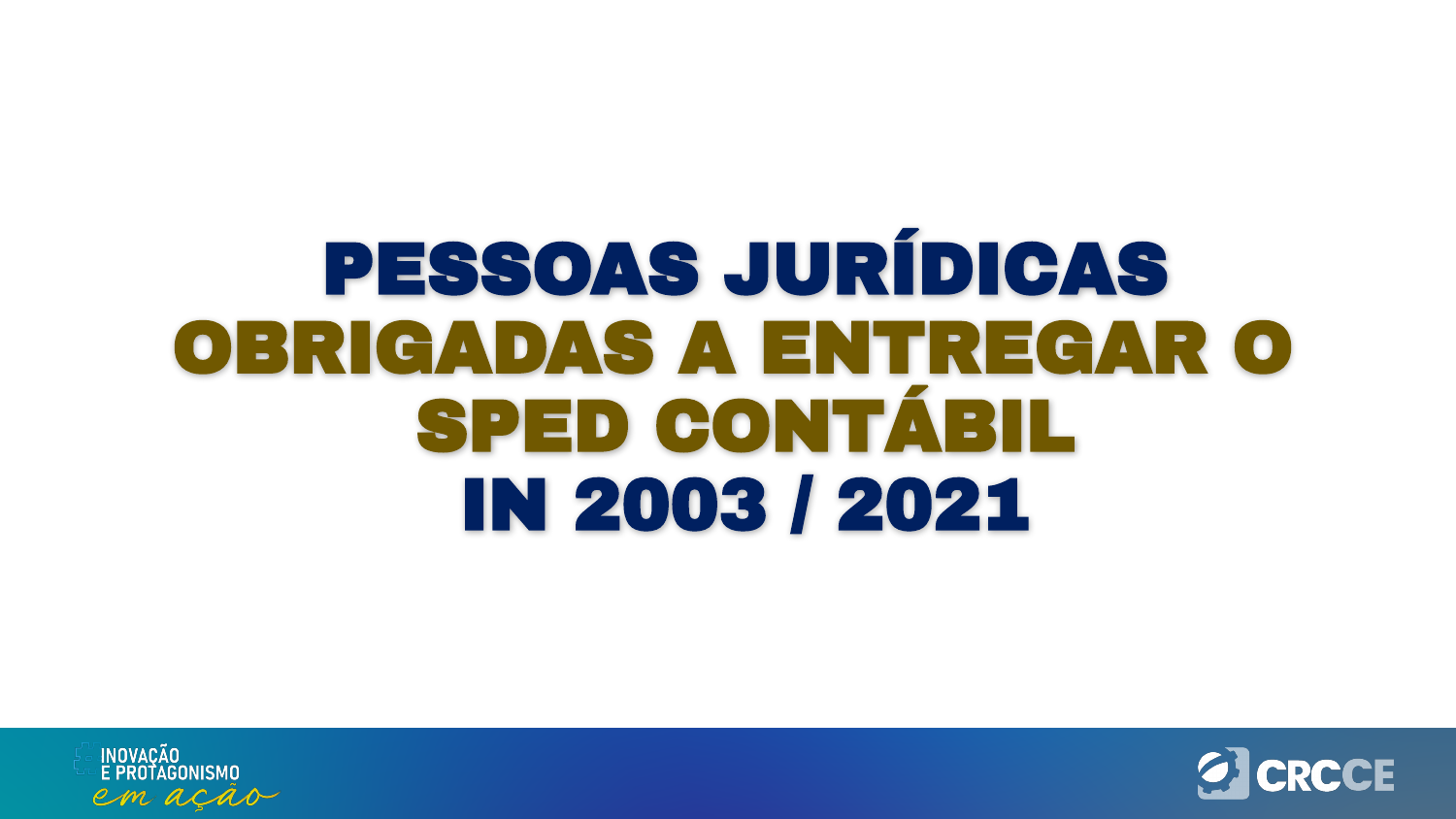

PESSOAS JURÍDICAS OBRIGADAS A ENTREGAR O
SPED CONTÁBIL
IN 2003 / 2021